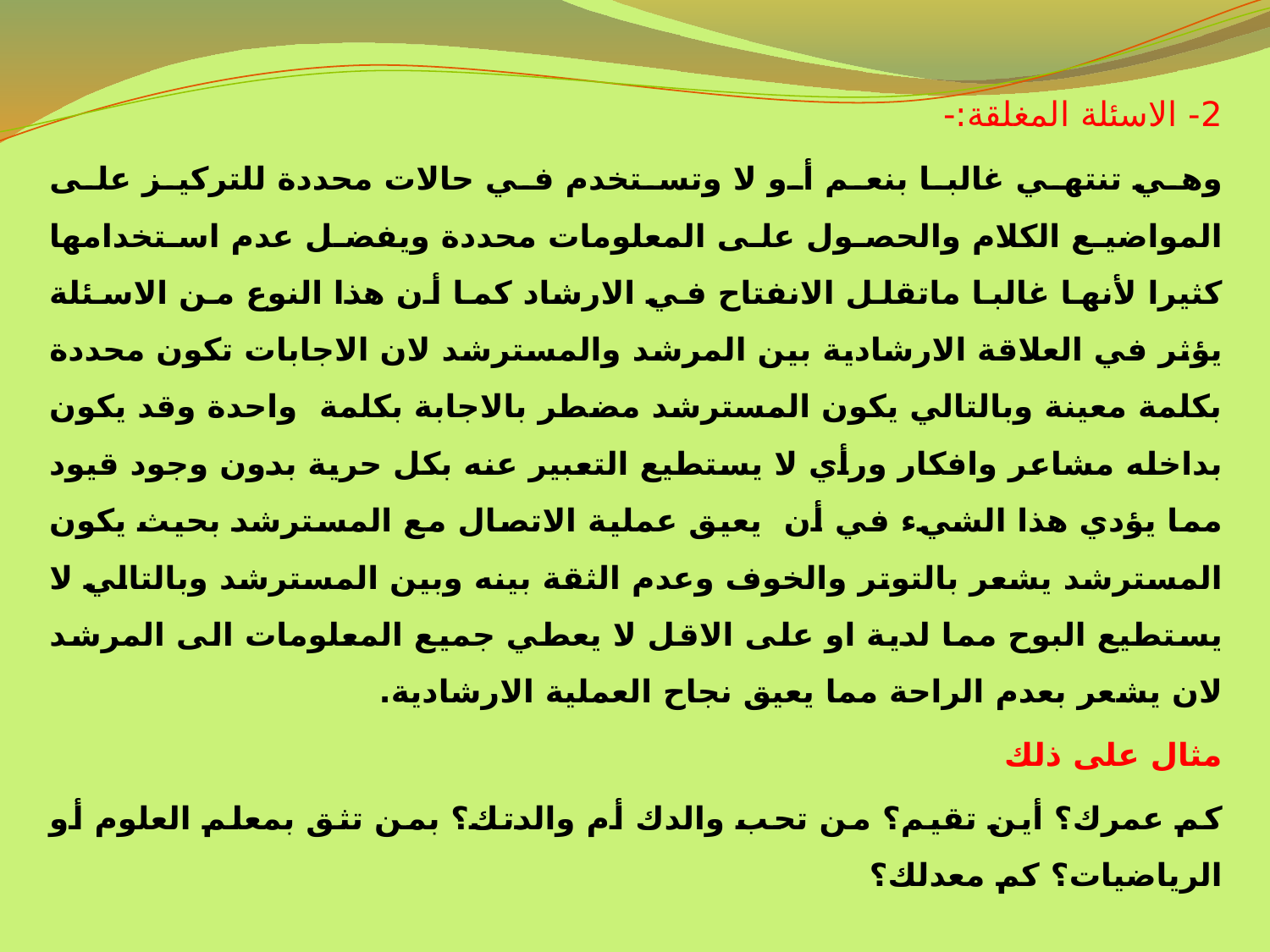

2- الاسئلة المغلقة:-
وهي تنتهي غالبا بنعم أو لا وتستخدم في حالات محددة للتركيز على المواضيع الكلام والحصول على المعلومات محددة ويفضل عدم استخدامها كثيرا لأنها غالبا ماتقلل الانفتاح في الارشاد كما أن هذا النوع من الاسئلة يؤثر في العلاقة الارشادية بين المرشد والمسترشد لان الاجابات تكون محددة بكلمة معينة وبالتالي يكون المسترشد مضطر بالاجابة بكلمة  واحدة وقد يكون بداخله مشاعر وافكار ورأي لا يستطيع التعبير عنه بكل حرية بدون وجود قيود مما يؤدي هذا الشيء في أن  يعيق عملية الاتصال مع المسترشد بحيث يكون المسترشد يشعر بالتوتر والخوف وعدم الثقة بينه وبين المسترشد وبالتالي لا يستطيع البوح مما لدية او على الاقل لا يعطي جميع المعلومات الى المرشد لان يشعر بعدم الراحة مما يعيق نجاح العملية الارشادية.
مثال على ذلك
كم عمرك؟ أين تقيم؟ من تحب والدك أم والدتك؟ بمن تثق بمعلم العلوم أو الرياضيات؟ كم معدلك؟